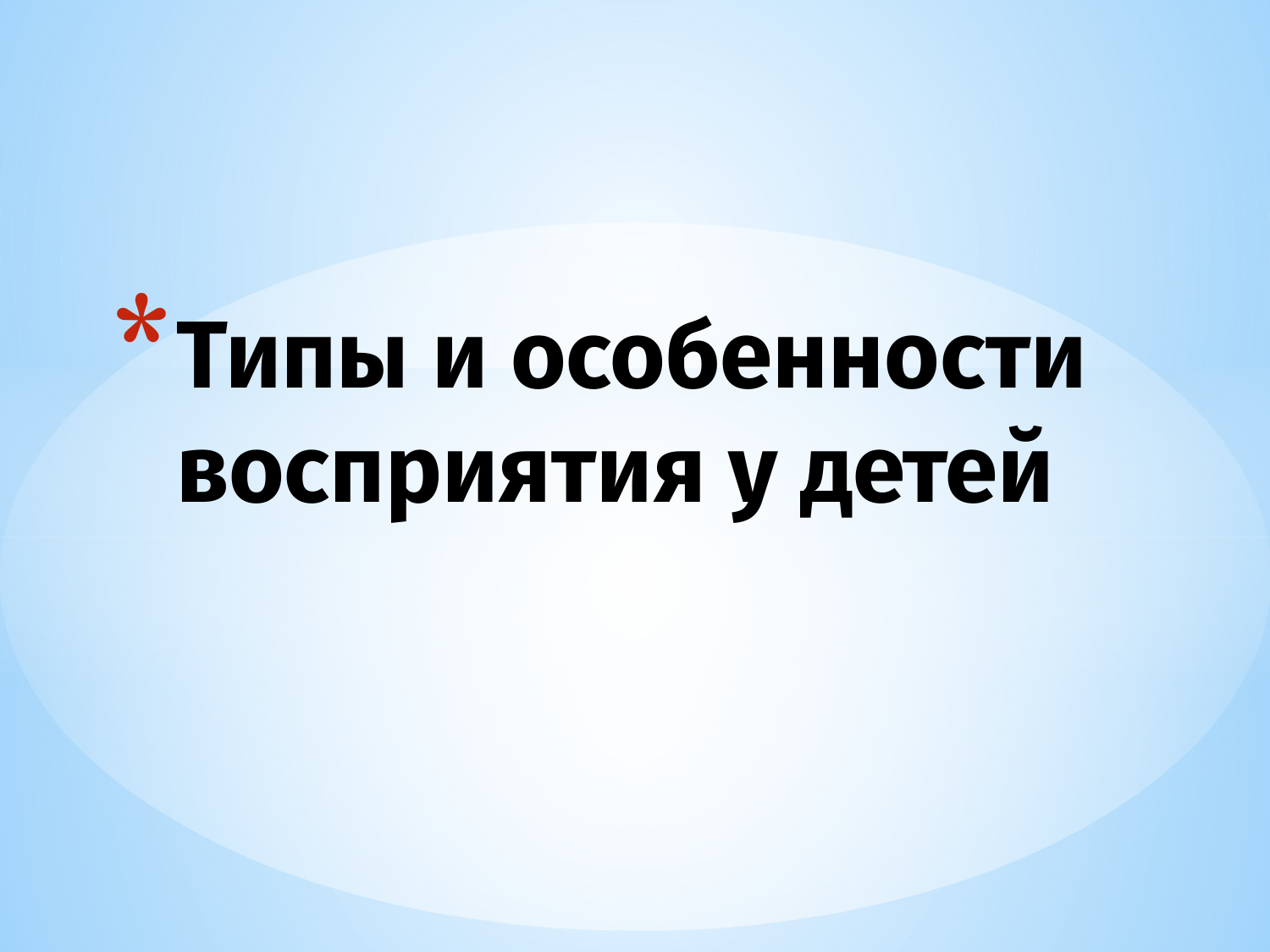

# Типы и особенности восприятия у детей